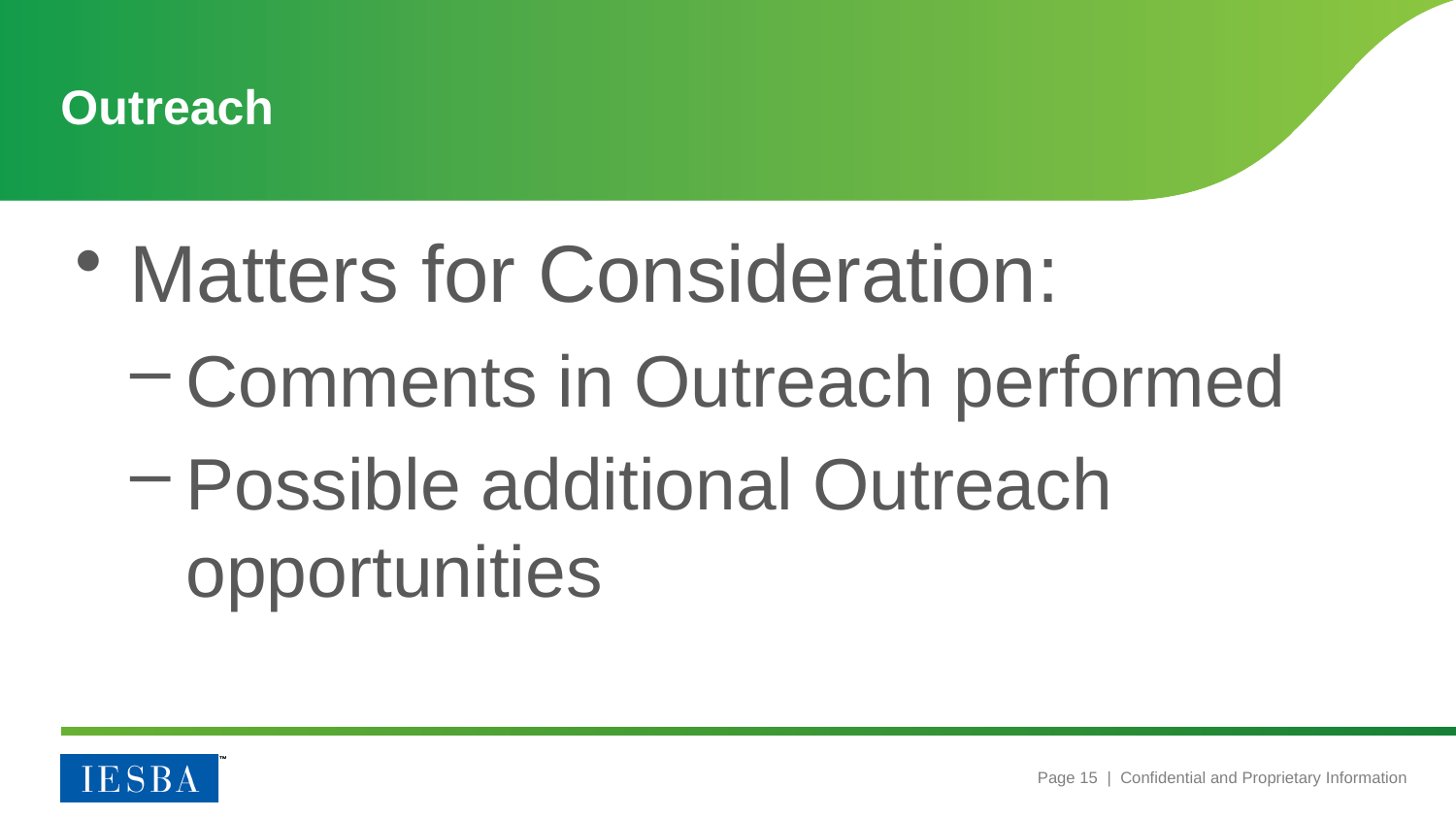

# Outreach
Matters for Consideration:
Comments in Outreach performed
Possible additional Outreach opportunities